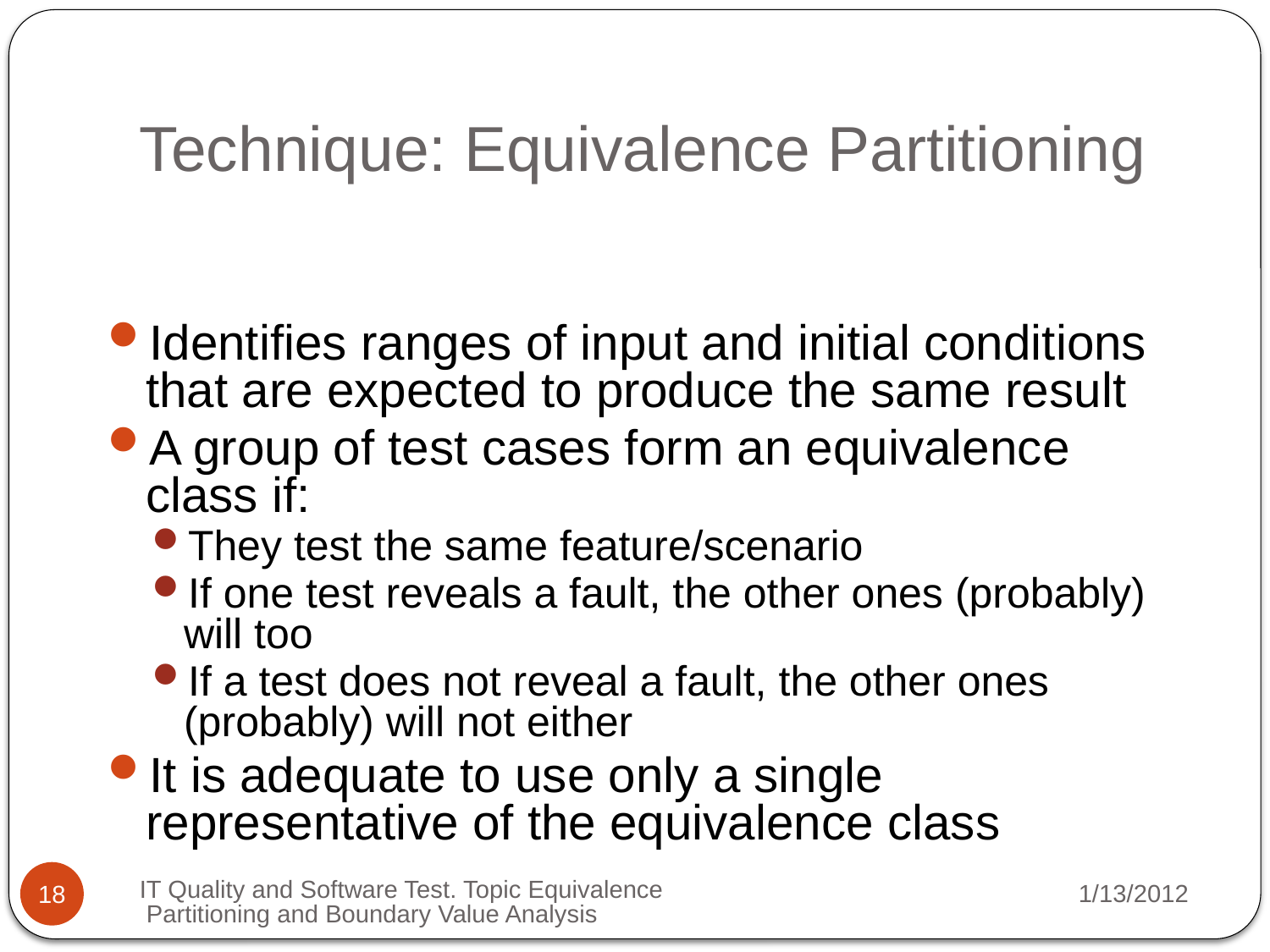

# Technique: Equivalence Partitioning
Identifies ranges of input and initial conditions that are expected to produce the same result
A group of test cases form an equivalence class if:
They test the same feature/scenario
If one test reveals a fault, the other ones (probably) will too
If a test does not reveal a fault, the other ones (probably) will not either
It is adequate to use only a single representative of the equivalence class
IT Quality and Software Test. Topic Equivalence Partitioning and Boundary Value Analysis
1/13/2012
18